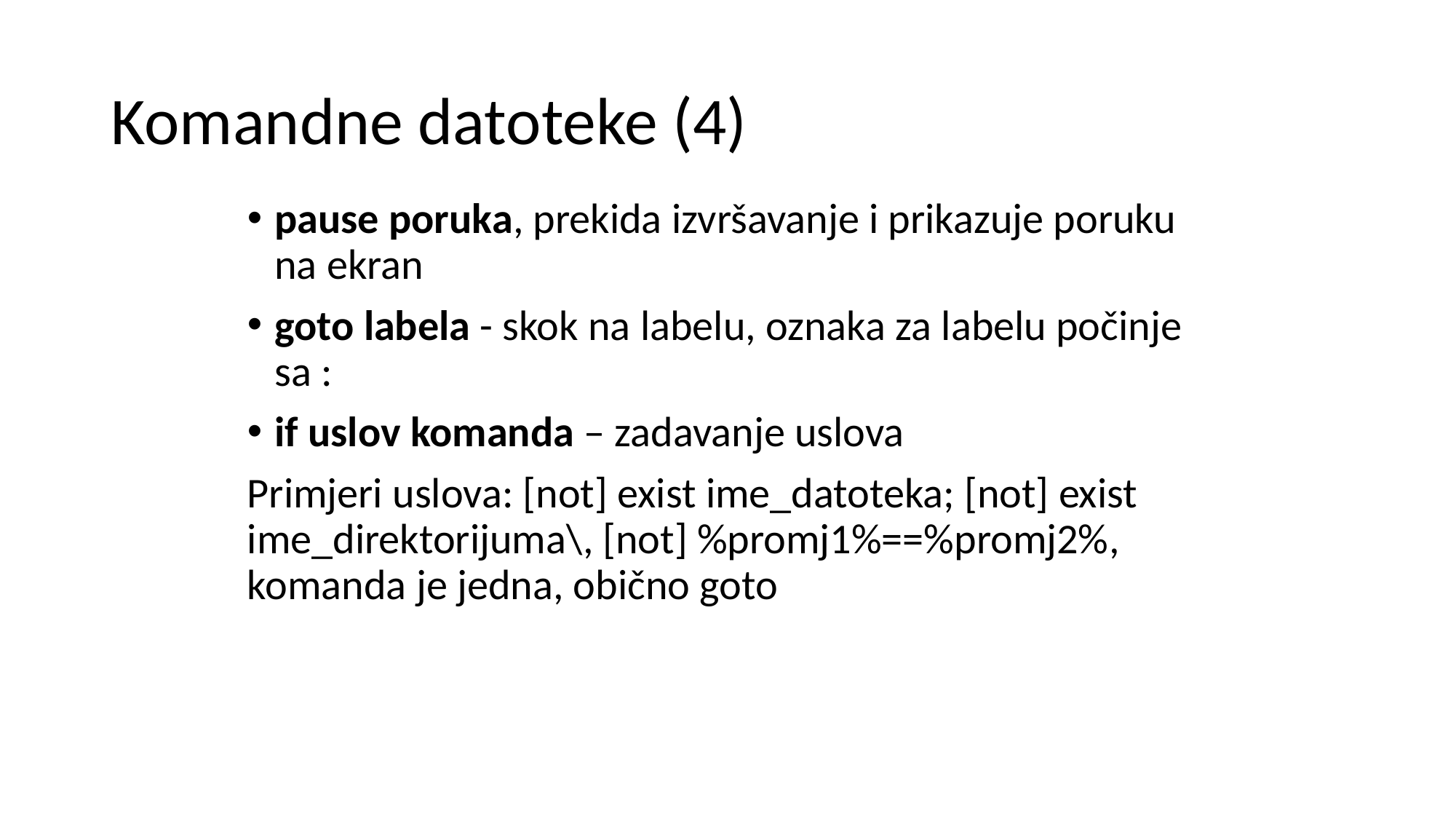

# Komandne datoteke (4)
pause poruka, prekida izvršavanje i prikazuje poruku na ekran
goto labela - skok na labelu, oznaka za labelu počinje sa :
if uslov komanda – zadavanje uslova
Primjeri uslova: [not] exist ime_datoteka; [not] exist ime_direktorijuma\, [not] %promj1%==%promj2%, komanda je jedna, obično goto